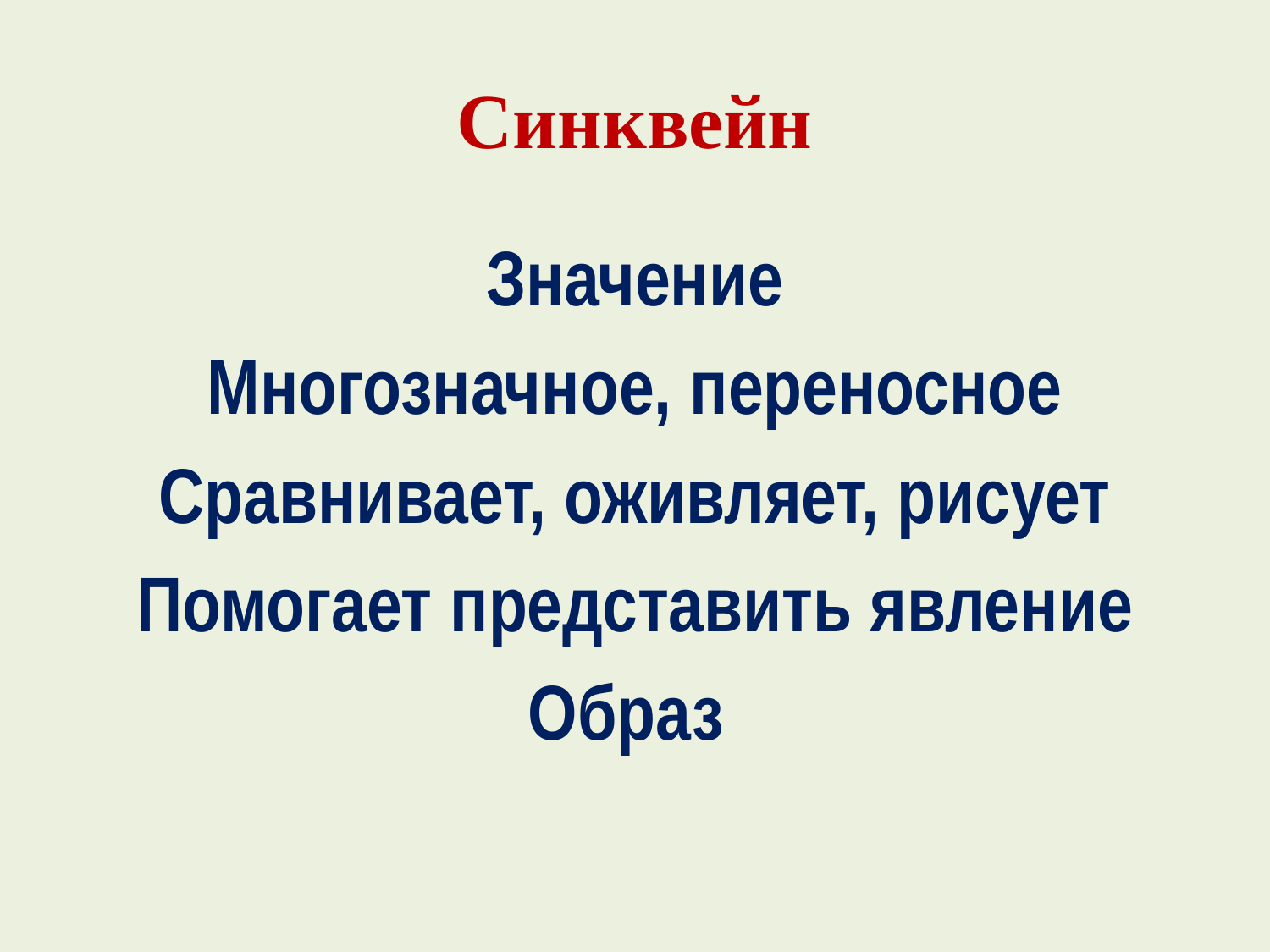

# Синквейн
Значение
Многозначное, переносное
Сравнивает, оживляет, рисует
Помогает представить явление
Образ